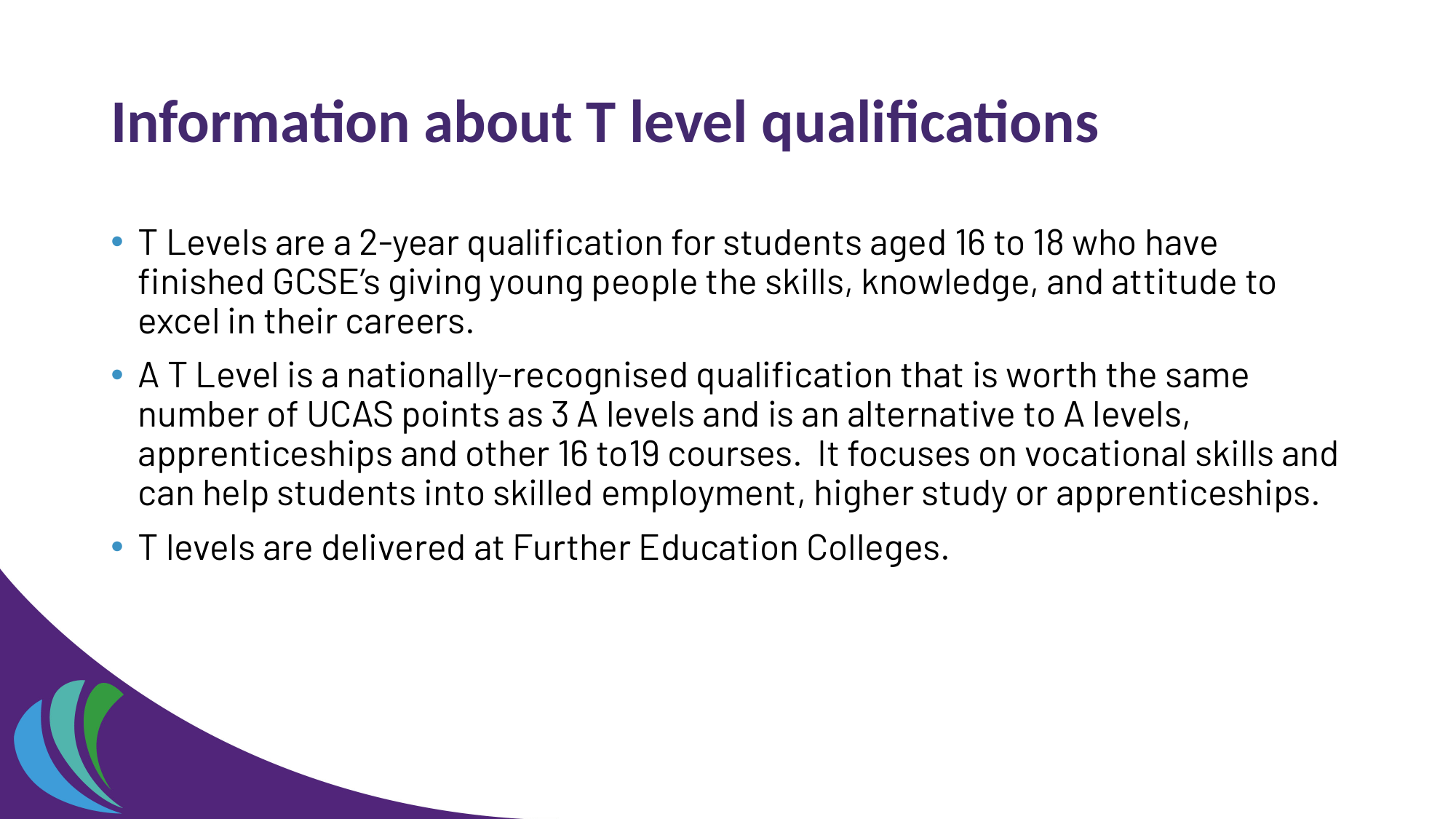

# Information about T level qualifications
T Levels are a 2-year qualification for students aged 16 to 18 who have finished GCSE’s giving young people the skills, knowledge, and attitude to excel in their careers.
A T Level is a nationally-recognised qualification that is worth the same number of UCAS points as 3 A levels and is an alternative to A levels, apprenticeships and other 16 to19 courses.  It focuses on vocational skills and can help students into skilled employment, higher study or apprenticeships.
T levels are delivered at Further Education Colleges.